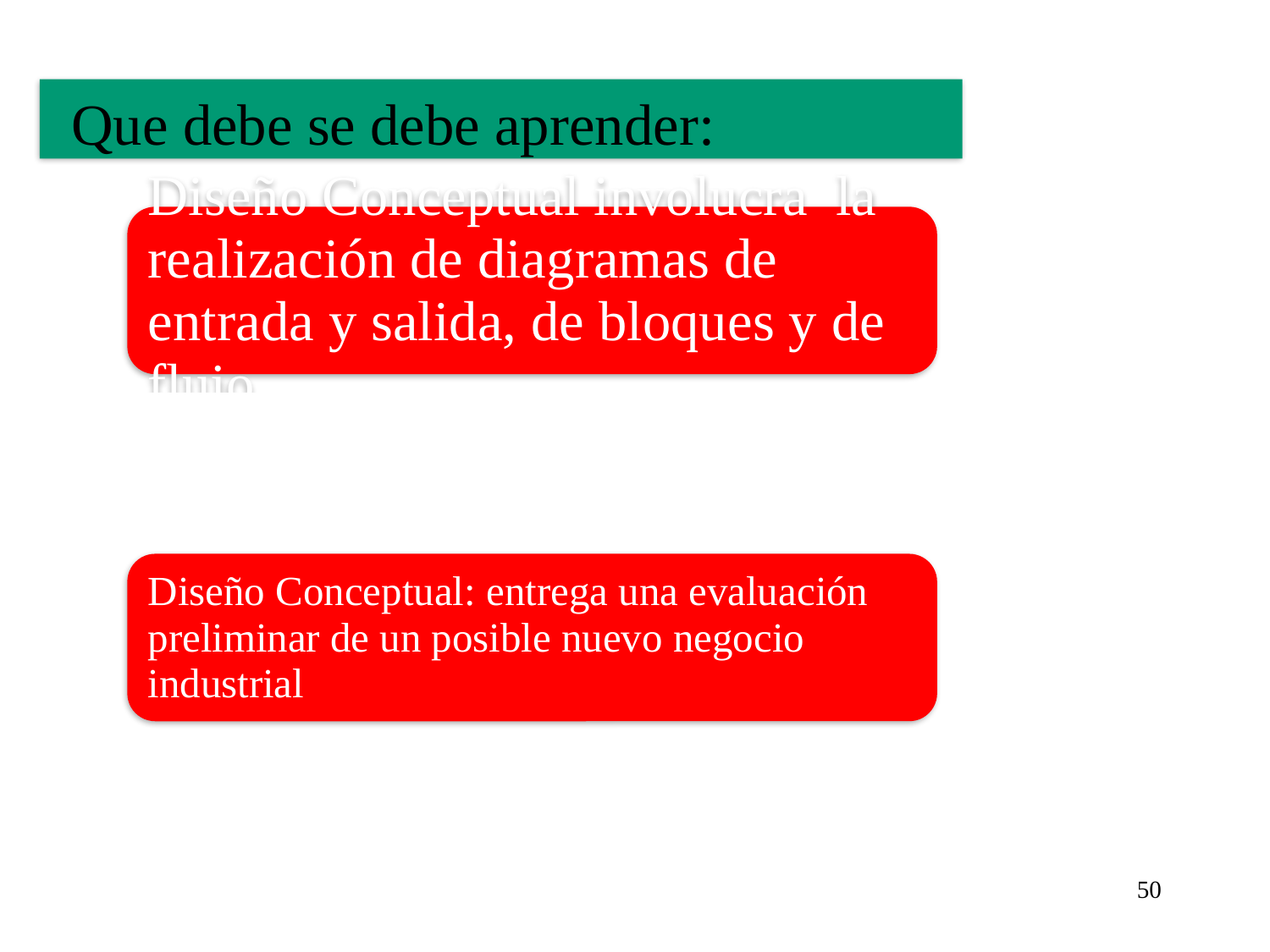

Que debe se debe aprender:
Diseño Conceptual: entrega una evaluación preliminar de un posible nuevo negocio industrial
Diseño Conceptual involucra  la realización de diagramas de entrada y salida, de bloques y de flujo
50